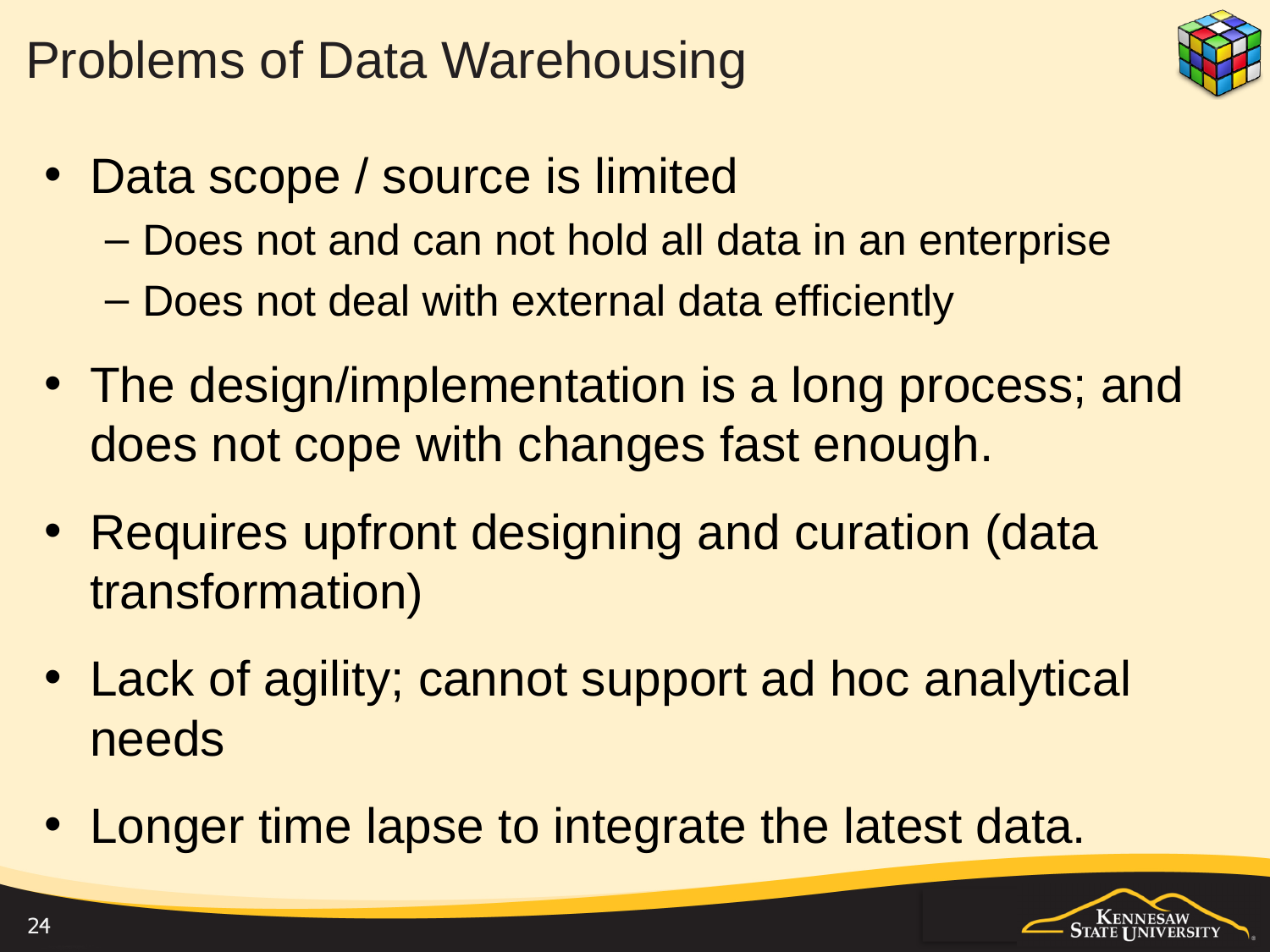

# Problems of Data Warehousing
Data scope / source is limited
Does not and can not hold all data in an enterprise
Does not deal with external data efficiently
The design/implementation is a long process; and does not cope with changes fast enough.
Requires upfront designing and curation (data transformation)
Lack of agility; cannot support ad hoc analytical needs
Longer time lapse to integrate the latest data.
24